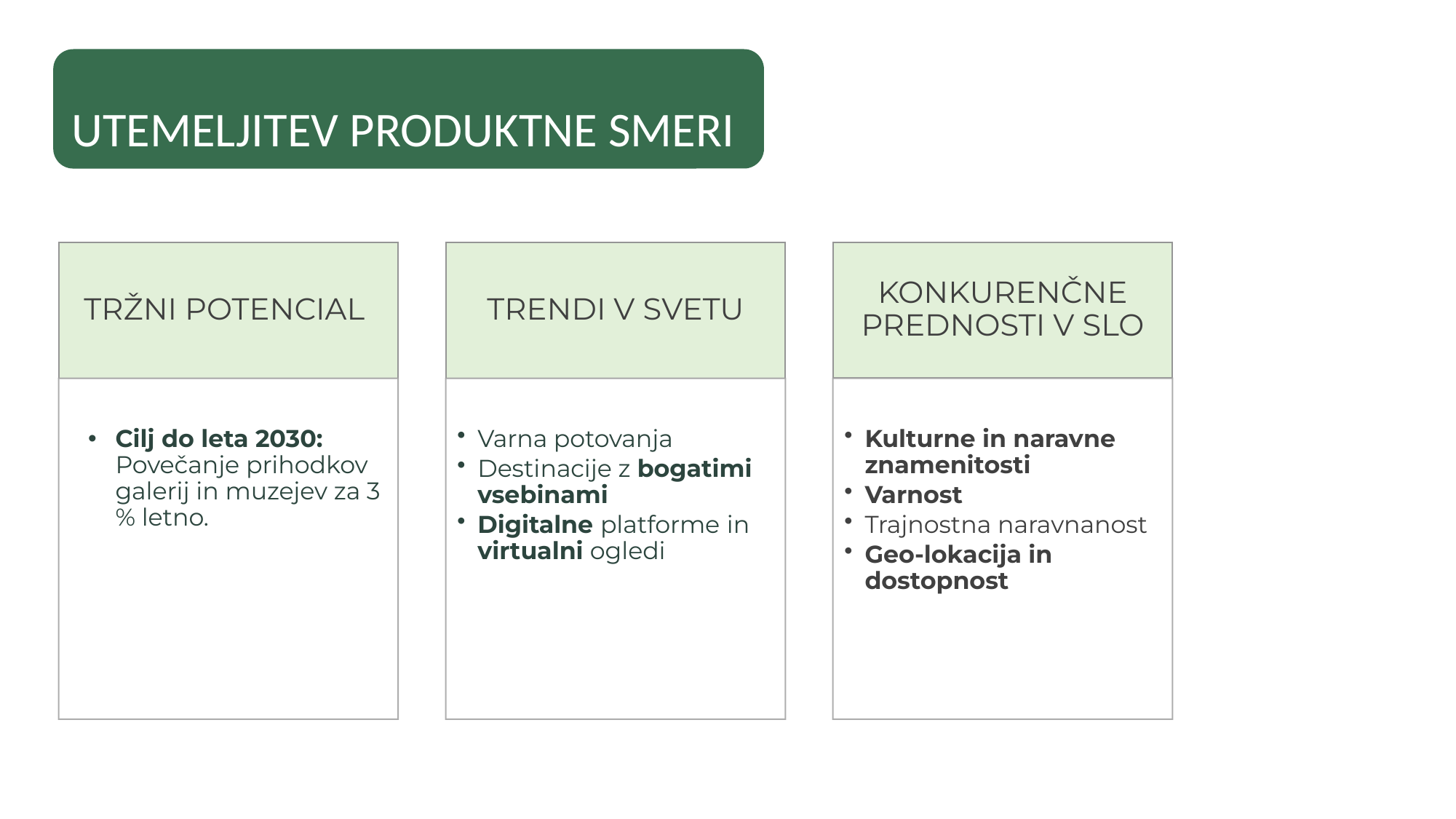

UTEMELJITEV PRODUKTNE SMERI
TRŽNI POTENCIAL

Cilj do leta 2030: Povečanje prihodkov galerij in muzejev za 3 % letno.
TRENDI V SVETU

Varna potovanja
Destinacije z bogatimi vsebinami
Digitalne platforme in virtualni ogledi
KONKURENČNE PREDNOSTI V SLO

Kulturne in naravne znamenitosti
Varnost
Trajnostna naravnanost
Geo-lokacija in dostopnost